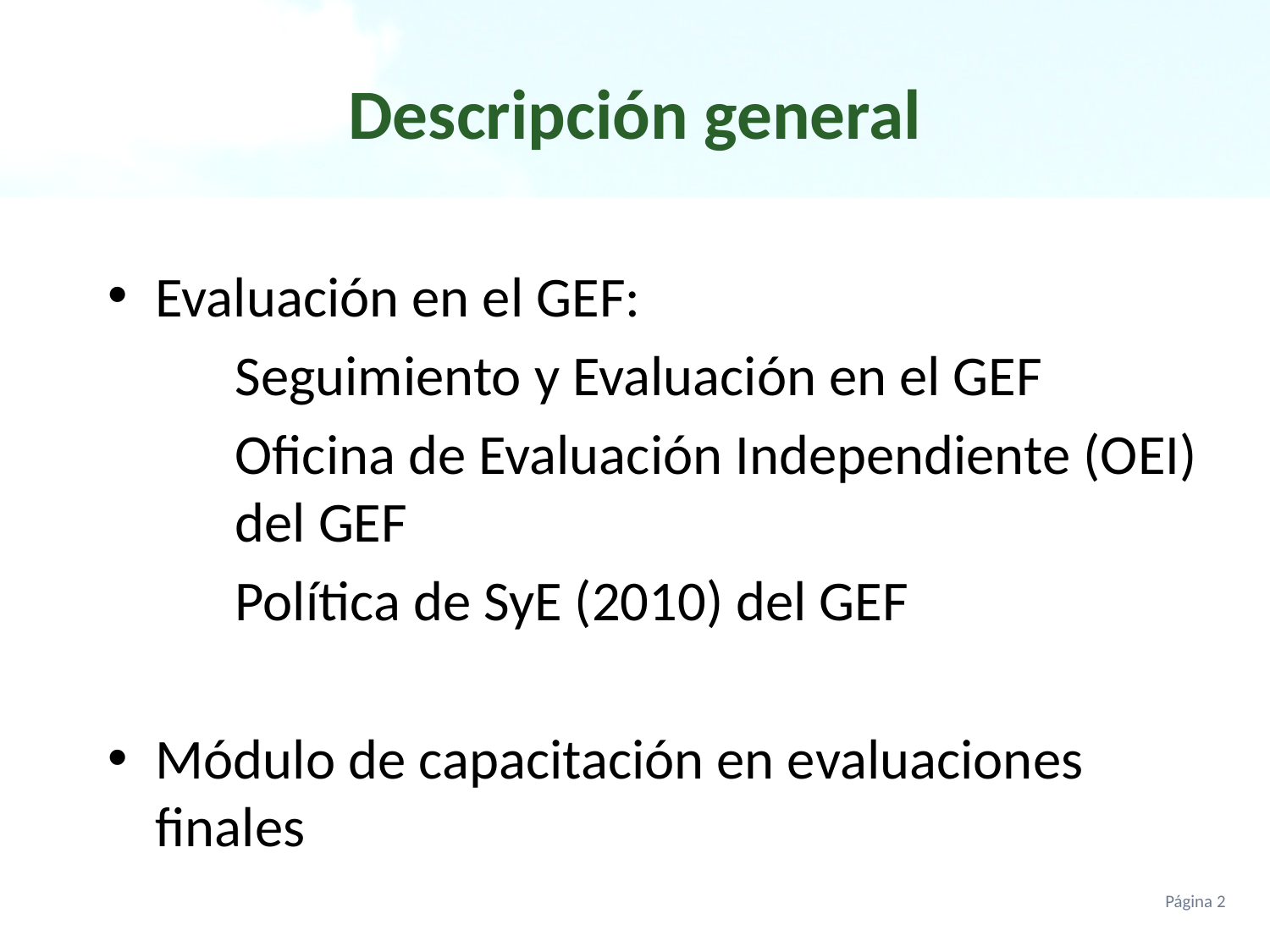

# Descripción general
Evaluación en el GEF:
	Seguimiento y Evaluación en el GEF
	Oficina de Evaluación Independiente (OEI) 	del GEF
	Política de SyE (2010) del GEF

Módulo de capacitación en evaluaciones finales